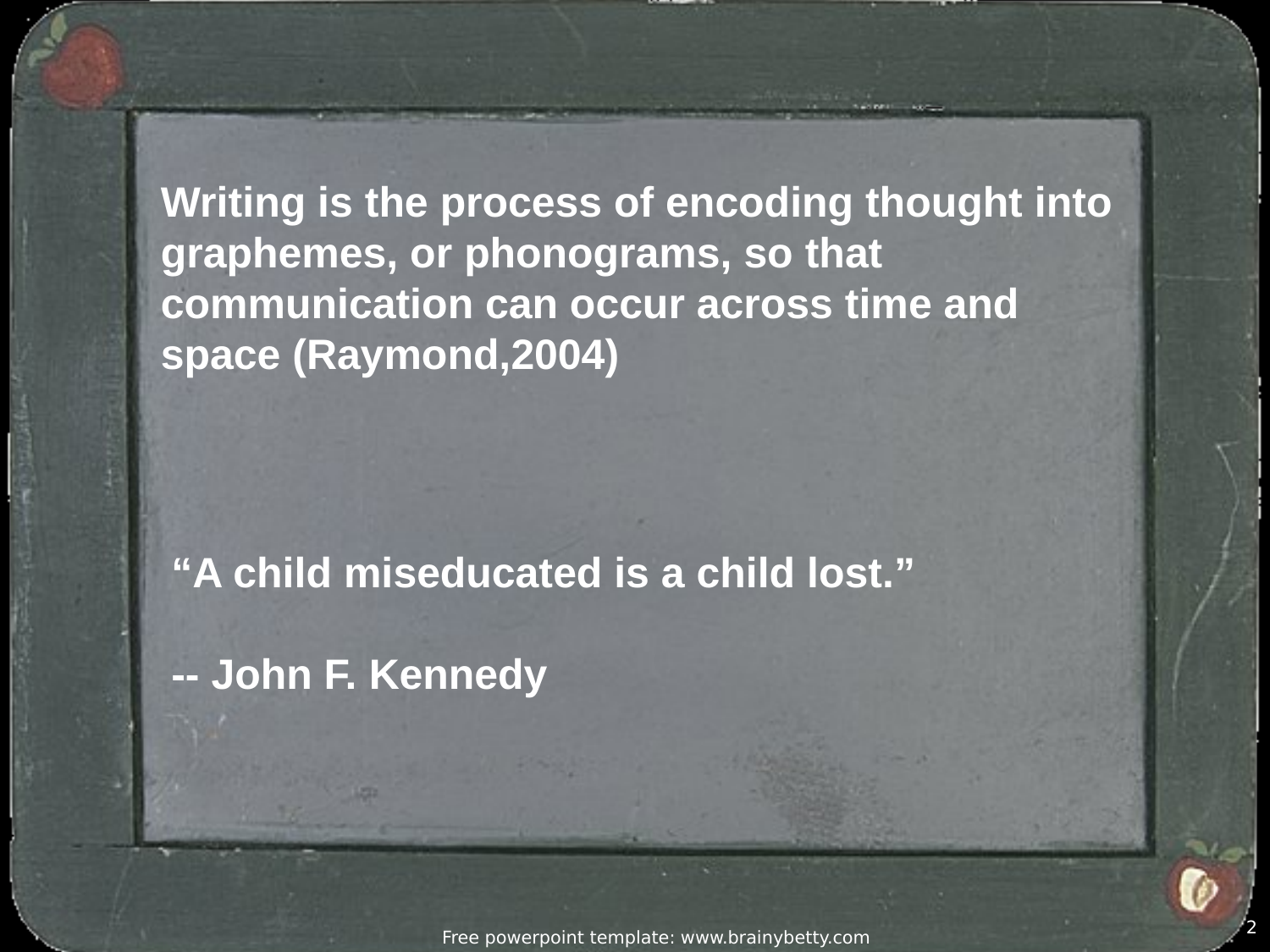

# Writing is the process of encoding thought into graphemes, or phonograms, so that communication can occur across time and space (Raymond,2004)
“A child miseducated is a child lost.”
-- John F. Kennedy
2
Free powerpoint template: www.brainybetty.com